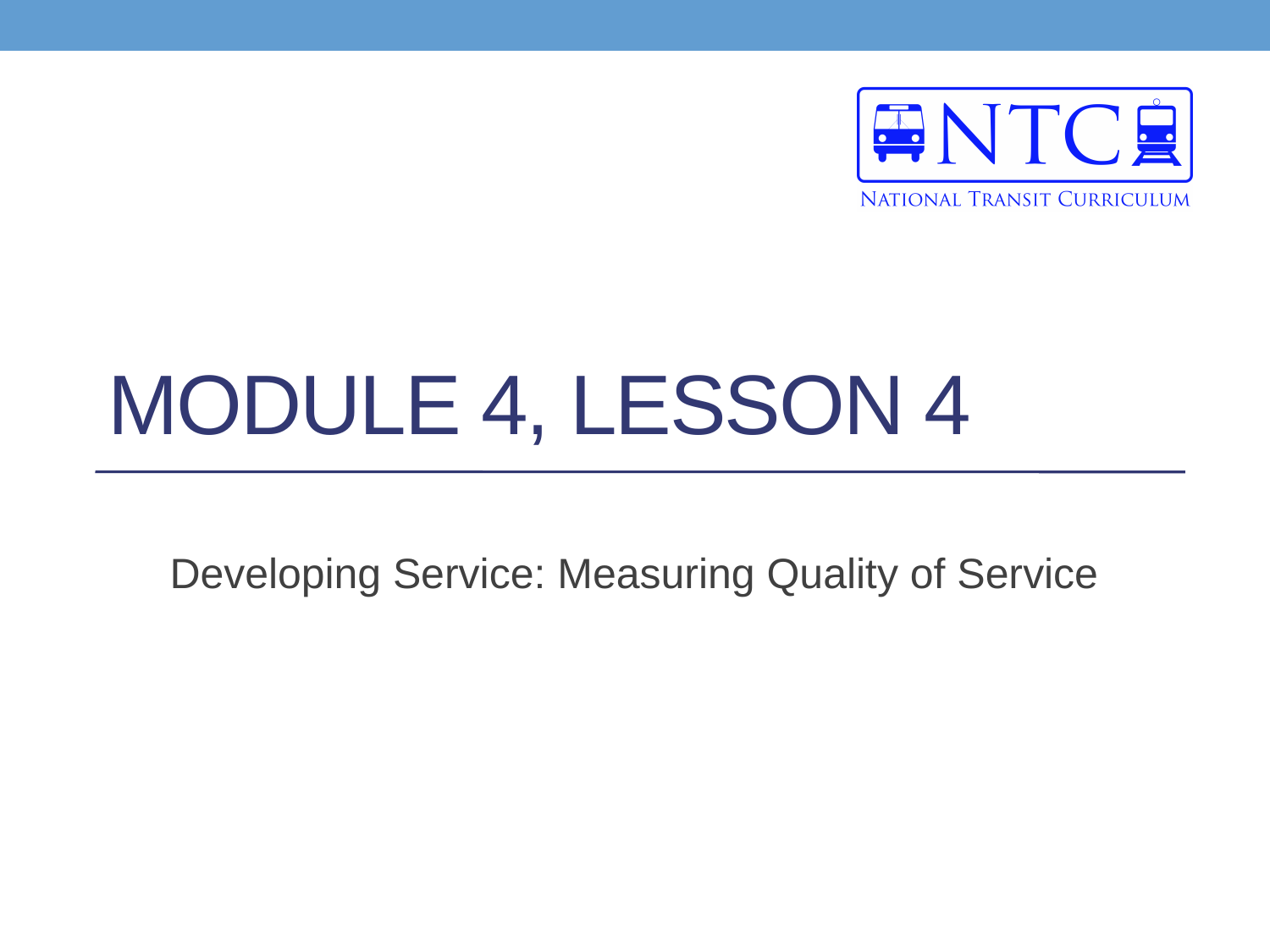

# Module 4, Lesson 4
Developing Service: Measuring Quality of Service